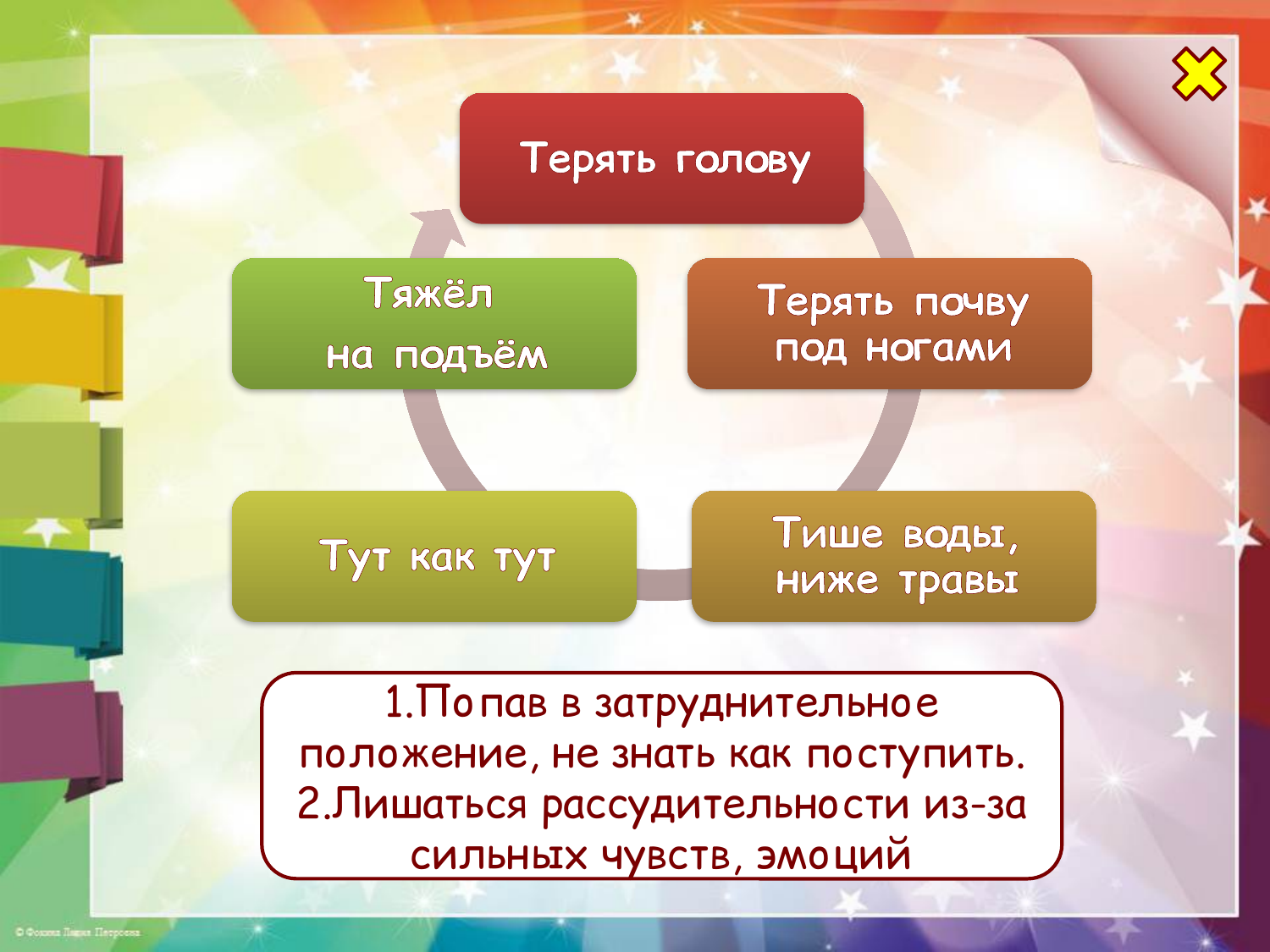

Терять голову
Терять почву под ногами
Тише воды, ниже травы
Тут как тут
Тяжёл
на подъём

1.Попав в затруднительное положение, не знать как поступить.
2.Лишаться рассудительности из-за сильных чувств, эмоций